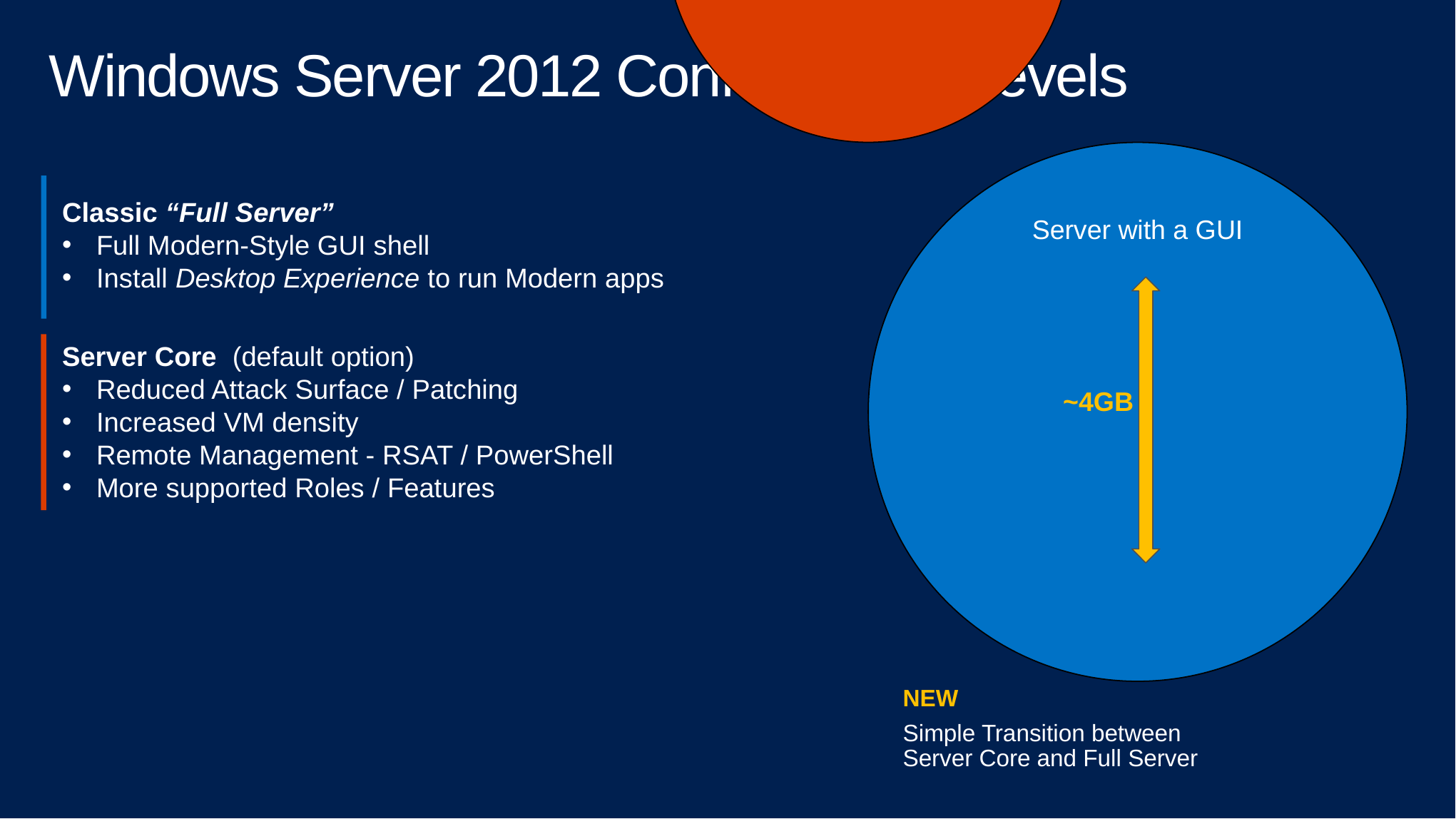

# Windows Server 2012 Configuration Levels
Server with a GUI
Server Core

Classic “Full Server”
Full Modern-Style GUI shell
Install Desktop Experience to run Modern apps

Server Core  (default option)
Reduced Attack Surface / Patching
Increased VM density
Remote Management - RSAT / PowerShell
More supported Roles / Features

~4GB
NEW
Simple Transition between Server Core and Full Server